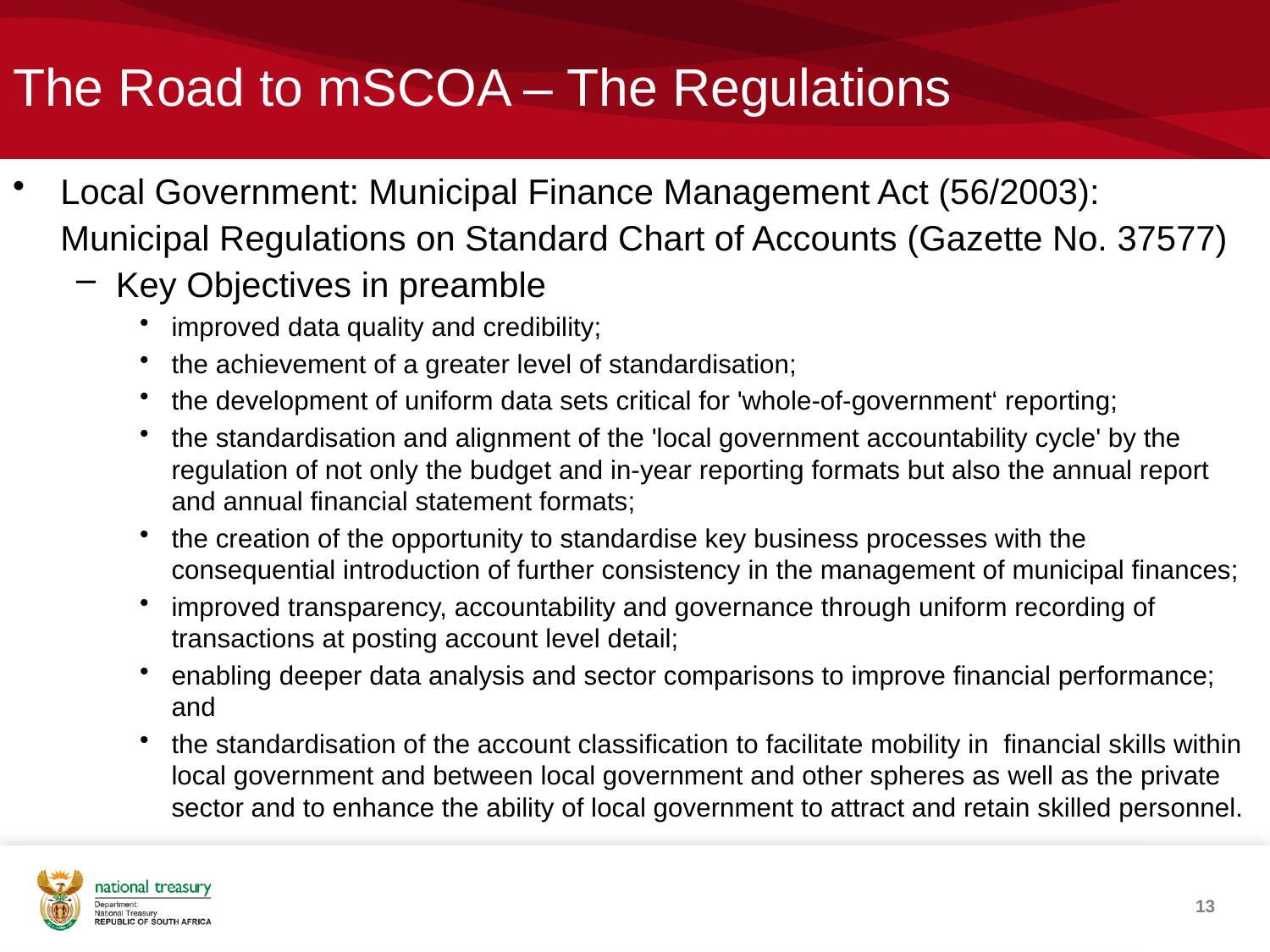

# The Road to mSCOA – The Regulations
Local Government: Municipal Finance Management Act (56/2003): Municipal Regulations on Standard Chart of Accounts (Gazette No. 37577)
Key Objectives in preamble
improved data quality and credibility;
the achievement of a greater level of standardisation;
the development of uniform data sets critical for 'whole-of-government‘ reporting;
the standardisation and alignment of the 'local government accountability cycle' by the regulation of not only the budget and in-year reporting formats but also the annual report and annual financial statement formats;
the creation of the opportunity to standardise key business processes with the consequential introduction of further consistency in the management of municipal finances;
improved transparency, accountability and governance through uniform recording of transactions at posting account level detail;
enabling deeper data analysis and sector comparisons to improve financial performance; and
the standardisation of the account classification to facilitate mobility in  financial skills within local government and between local government and other spheres as well as the private sector and to enhance the ability of local government to attract and retain skilled personnel.
13